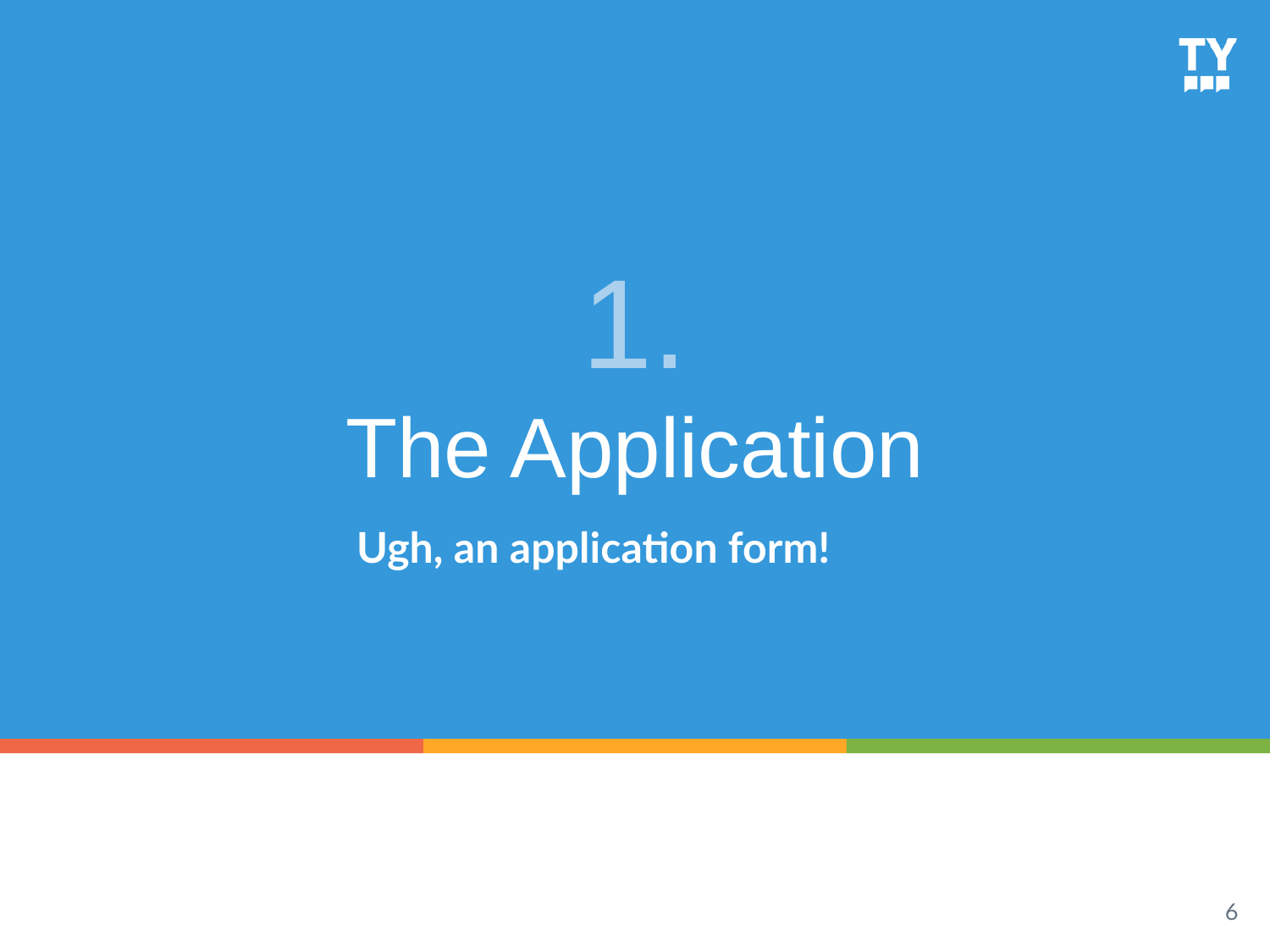

# 1.
The Application
Ugh, an application form!
6